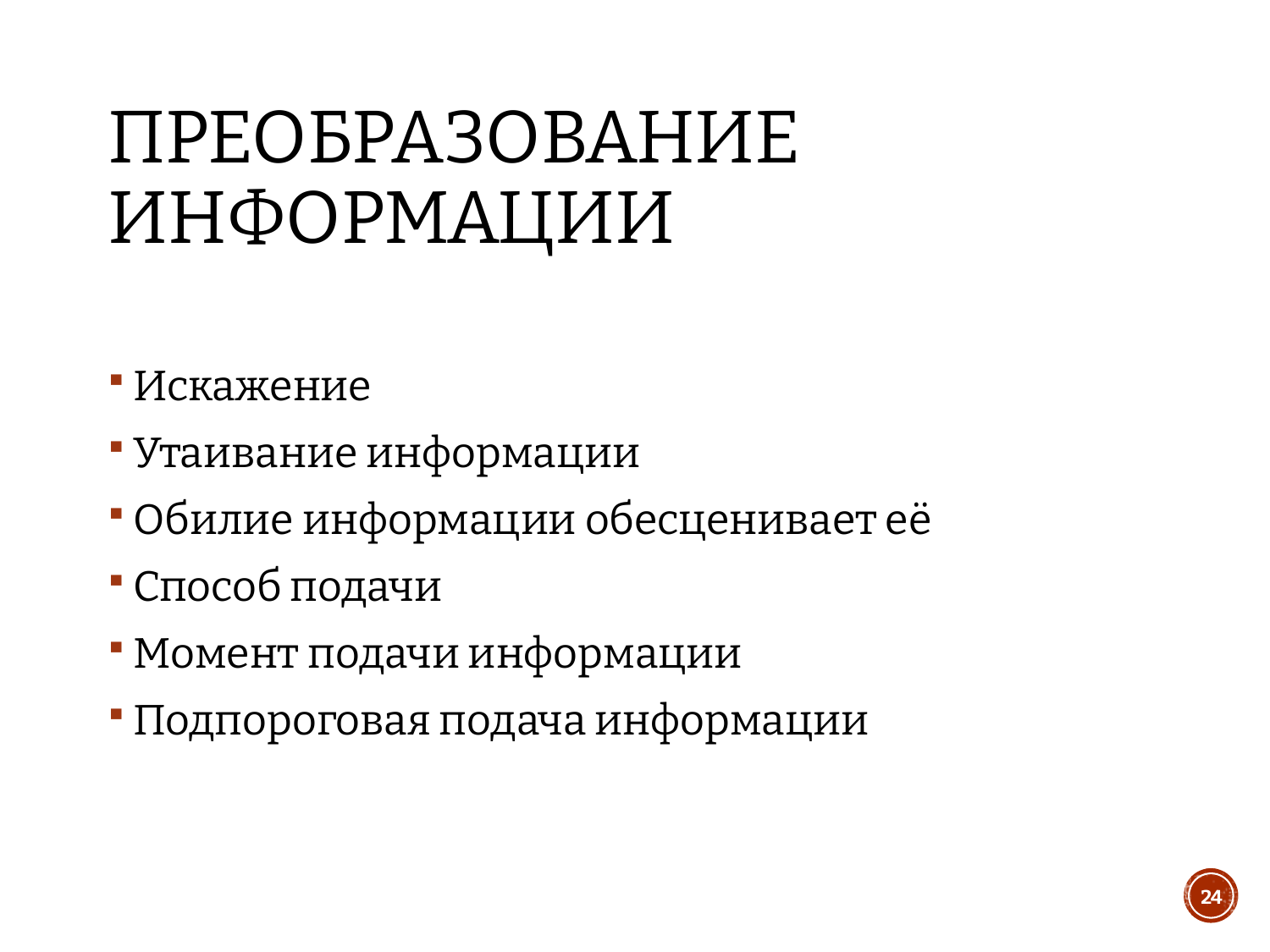

# Преобразование информации

Искажение
Утаивание информации
Обилие информации обесценивает её
Способ подачи
Момент подачи информации
Подпороговая подача информации
24